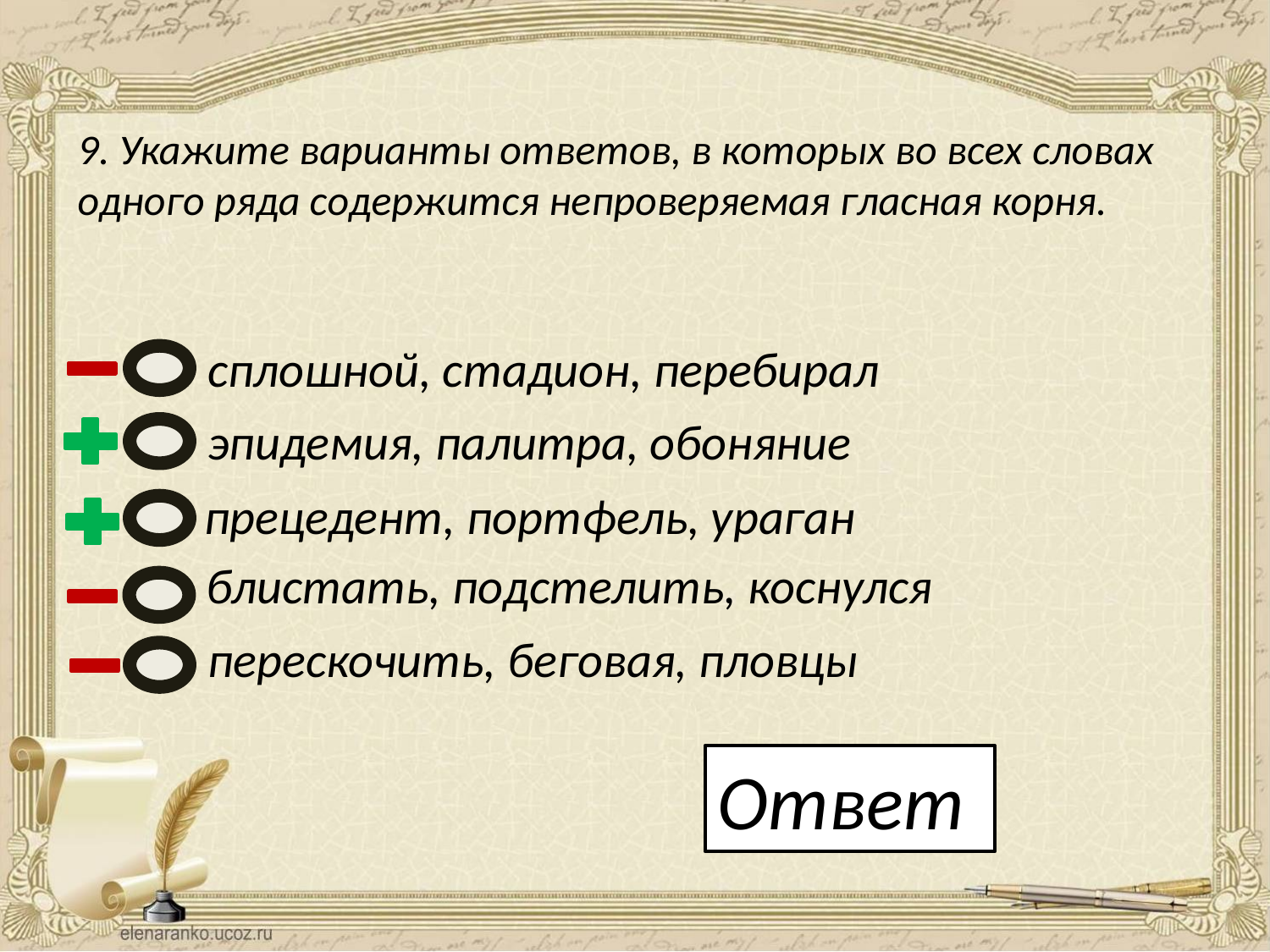

9. Укажите варианты ответов, в которых во всех словах одного ряда содержится непроверяемая гласная корня.
сплошной, стадион, перебирал

эпидемия, палитра, обоняние

прецедент, портфель, ураган

блистать, подстелить, коснулся

перескочить, беговая, пловцы

Ответ